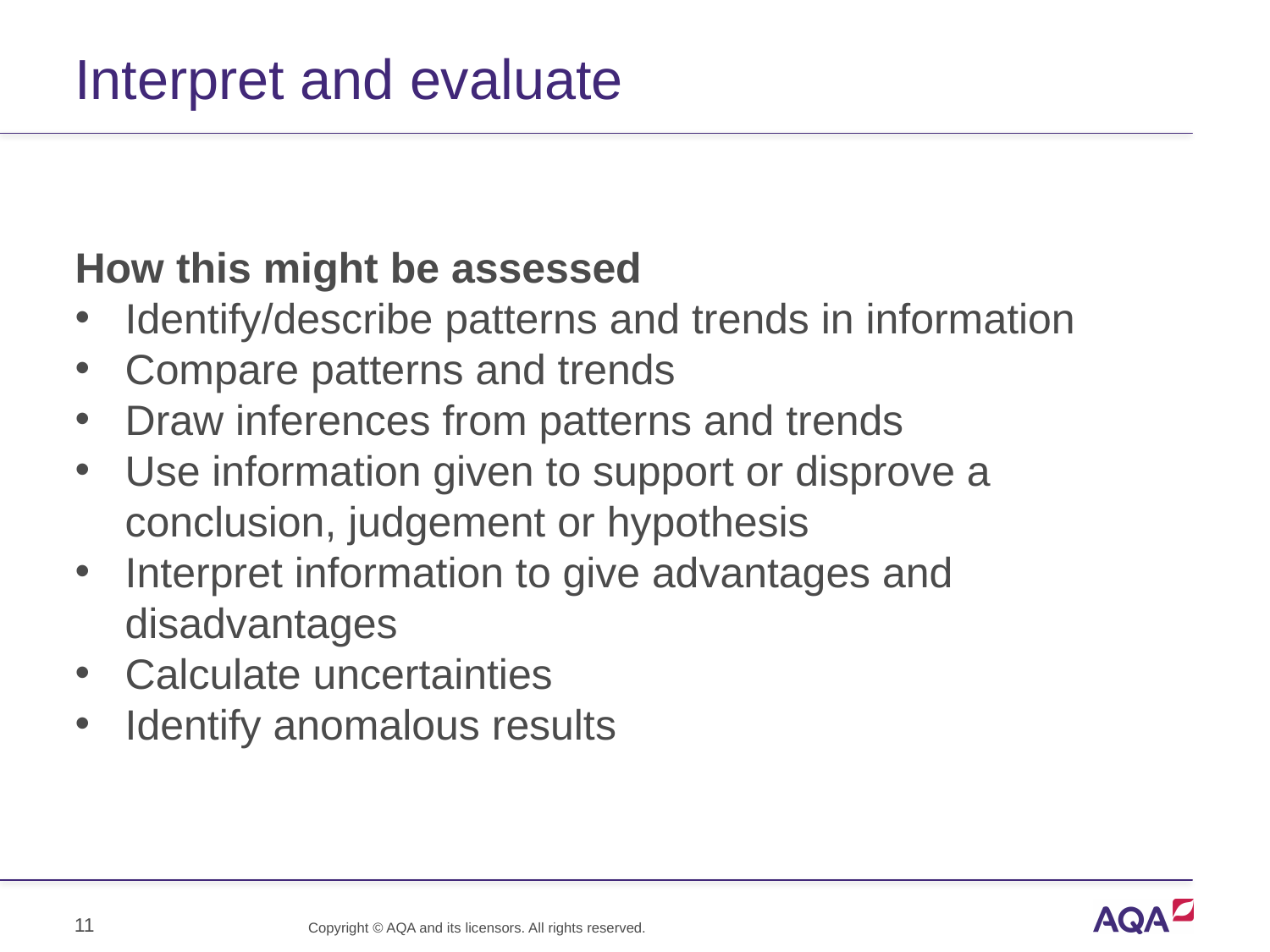

# Interpret and evaluate
How this might be assessed
Identify/describe patterns and trends in information
Compare patterns and trends
Draw inferences from patterns and trends
Use information given to support or disprove a conclusion, judgement or hypothesis
Interpret information to give advantages and disadvantages
Calculate uncertainties
Identify anomalous results

11
Copyright © AQA and its licensors. All rights reserved.